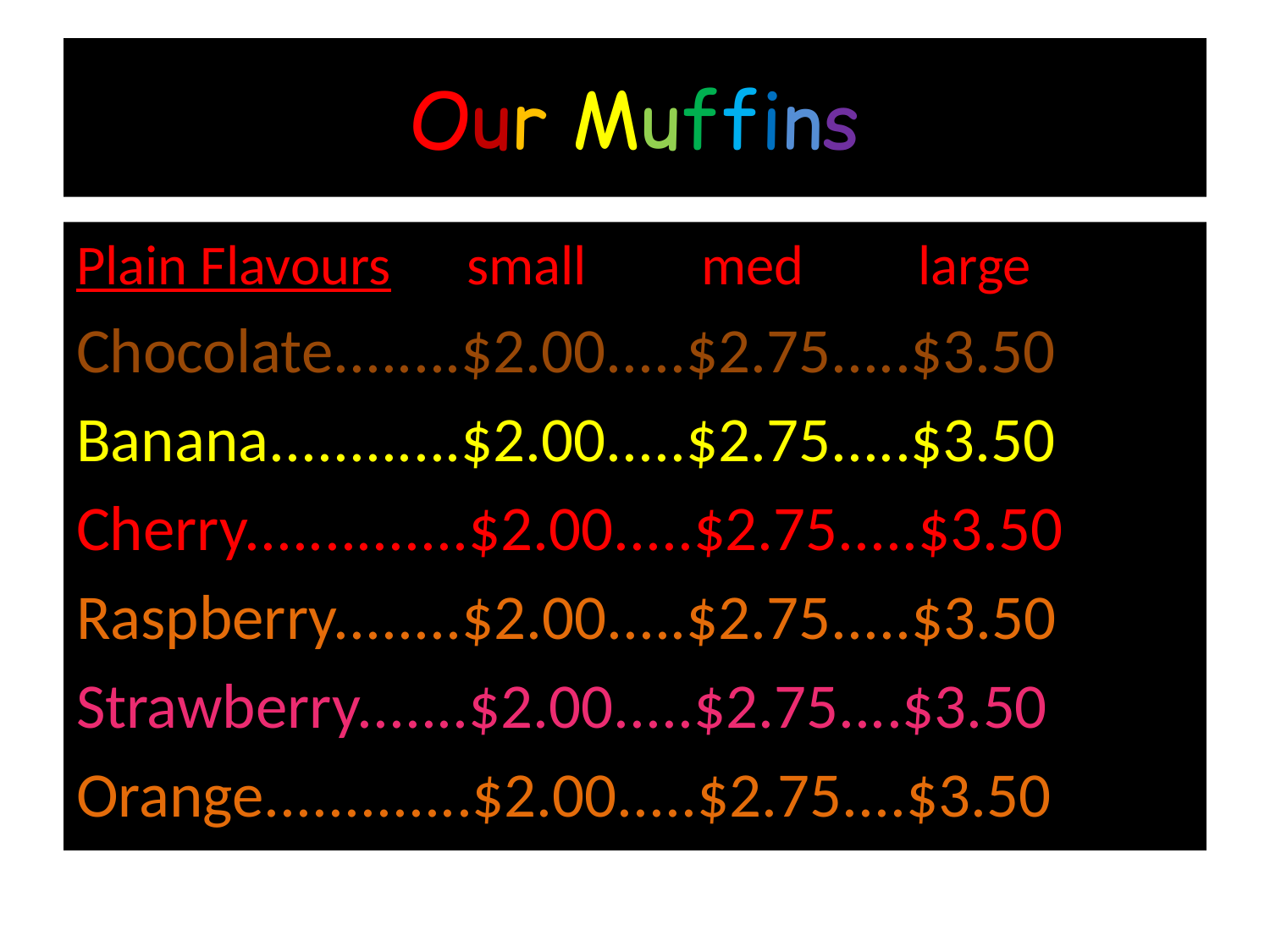

# Our Muffins
Plain Flavours      small         med         large
Chocolate........$2.00.....$2.75.....$3.50
Banana............$2.00.....$2.75.....$3.50
Cherry..............$2.00.....$2.75.....$3.50
Raspberry........$2.00.....$2.75.....$3.50
Strawberry.......$2.00.....$2.75....$3.50
Orange.............$2.00.....$2.75....$3.50